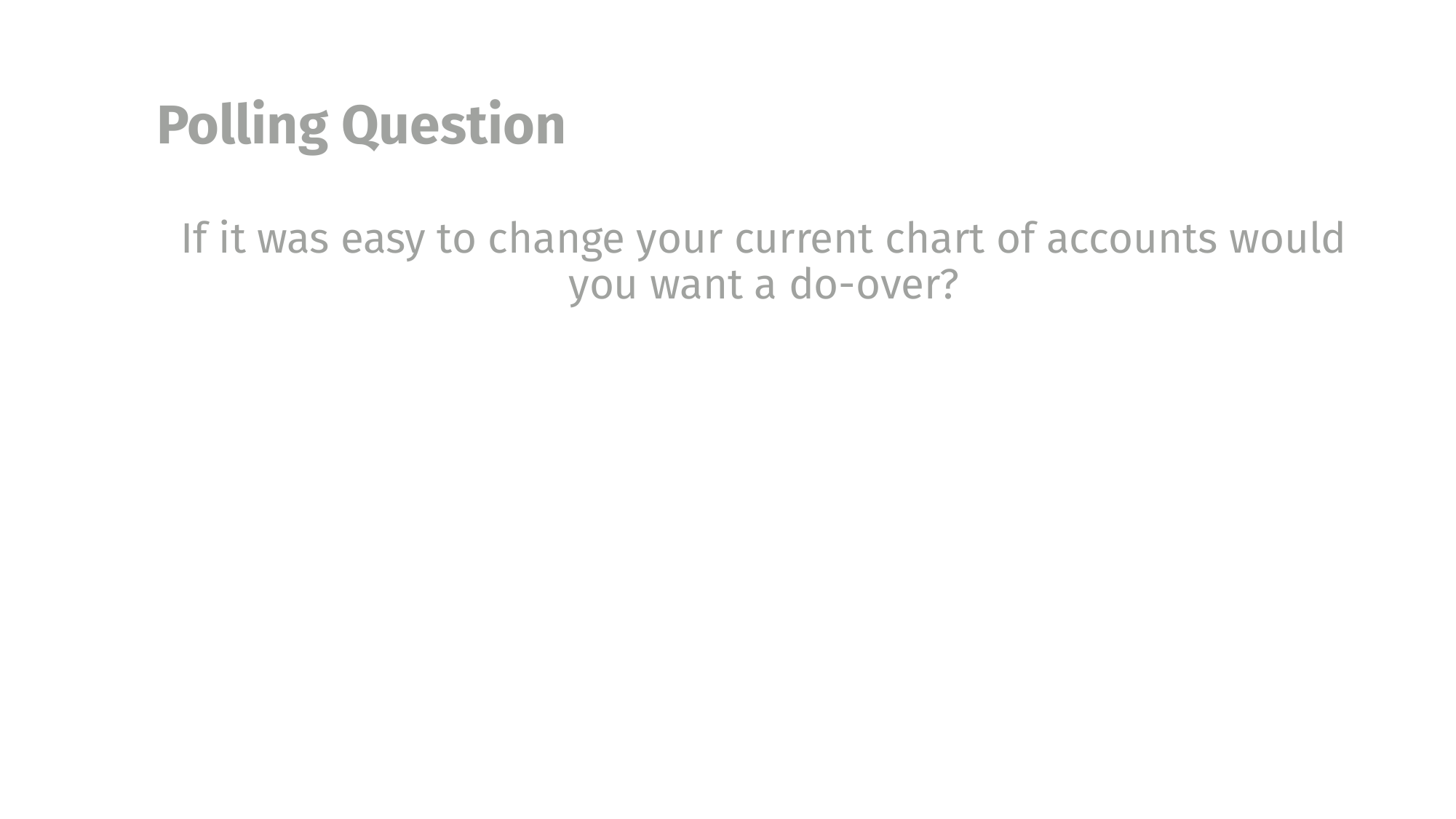

Polling Question

If it was easy to change your current chart of accounts would you want a do-over?